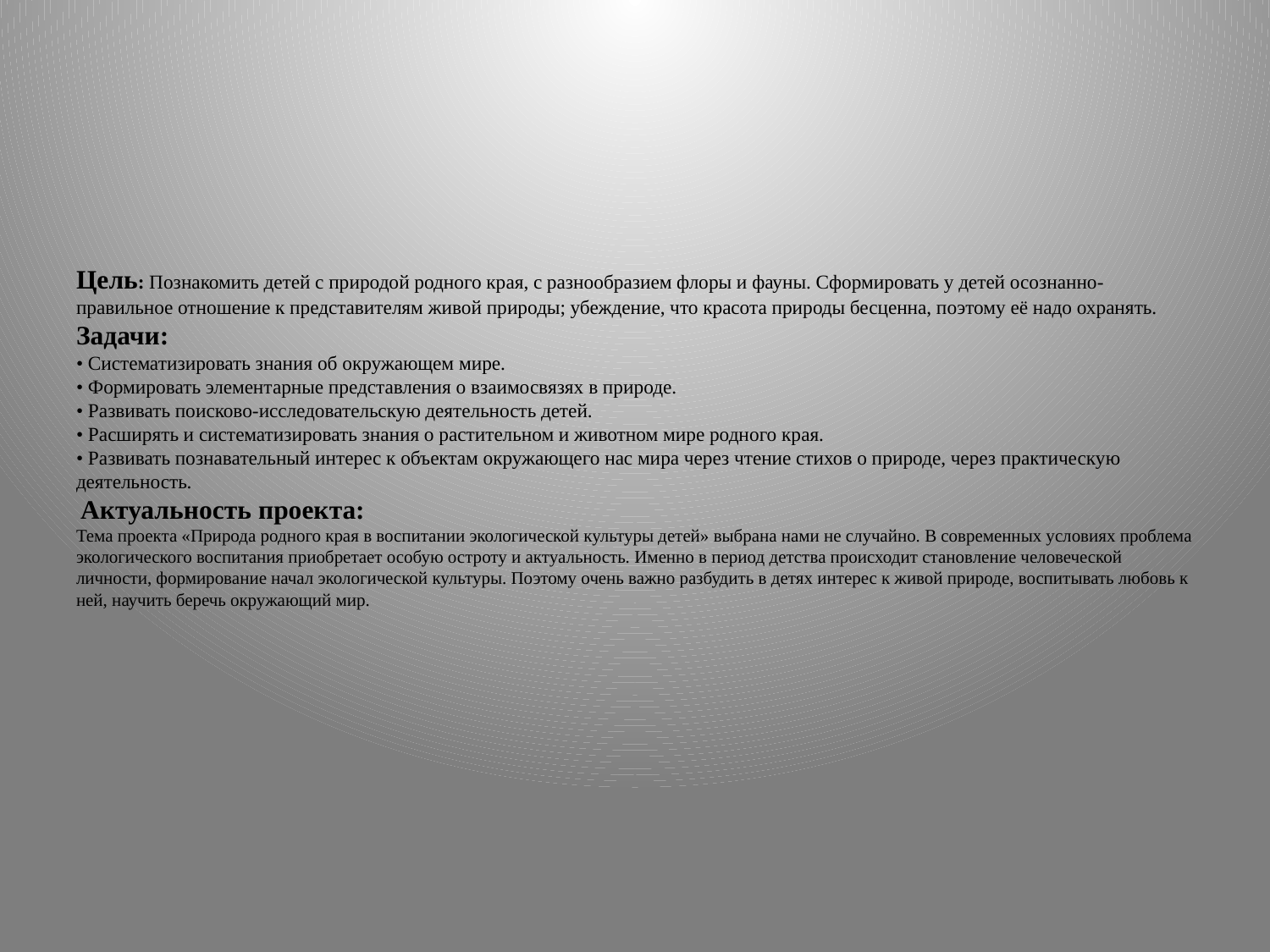

# Цель: Познакомить детей с природой родного края, с разнообразием флоры и фауны. Сформировать у детей осознанно-правильное отношение к представителям живой природы; убеждение, что красота природы бесценна, поэтому её надо охранять. Задачи: • Систематизировать знания об окружающем мире. • Формировать элементарные представления о взаимосвязях в природе. • Развивать поисково-исследовательскую деятельность детей. • Расширять и систематизировать знания о растительном и животном мире родного края. • Развивать познавательный интерес к объектам окружающего нас мира через чтение стихов о природе, через практическую деятельность. Актуальность проекта: Тема проекта «Природа родного края в воспитании экологической культуры детей» выбрана нами не случайно. В современных условиях проблема экологического воспитания приобретает особую остроту и актуальность. Именно в период детства происходит становление человеческой личности, формирование начал экологической культуры. Поэтому очень важно разбудить в детях интерес к живой природе, воспитывать любовь к ней, научить беречь окружающий мир.